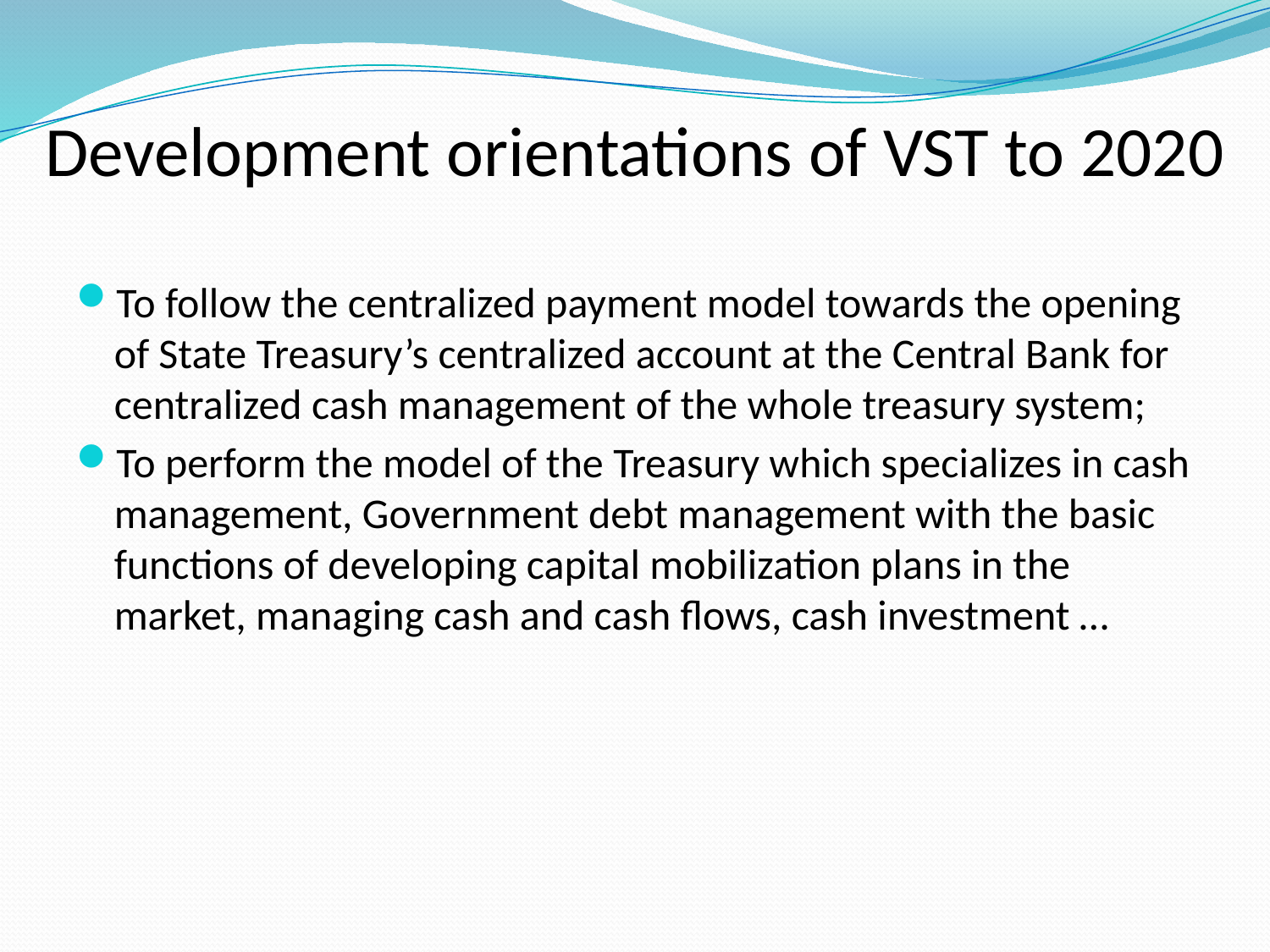

# Development orientations of VST to 2020
To follow the centralized payment model towards the opening of State Treasury’s centralized account at the Central Bank for centralized cash management of the whole treasury system;
To perform the model of the Treasury which specializes in cash management, Government debt management with the basic functions of developing capital mobilization plans in the market, managing cash and cash flows, cash investment …